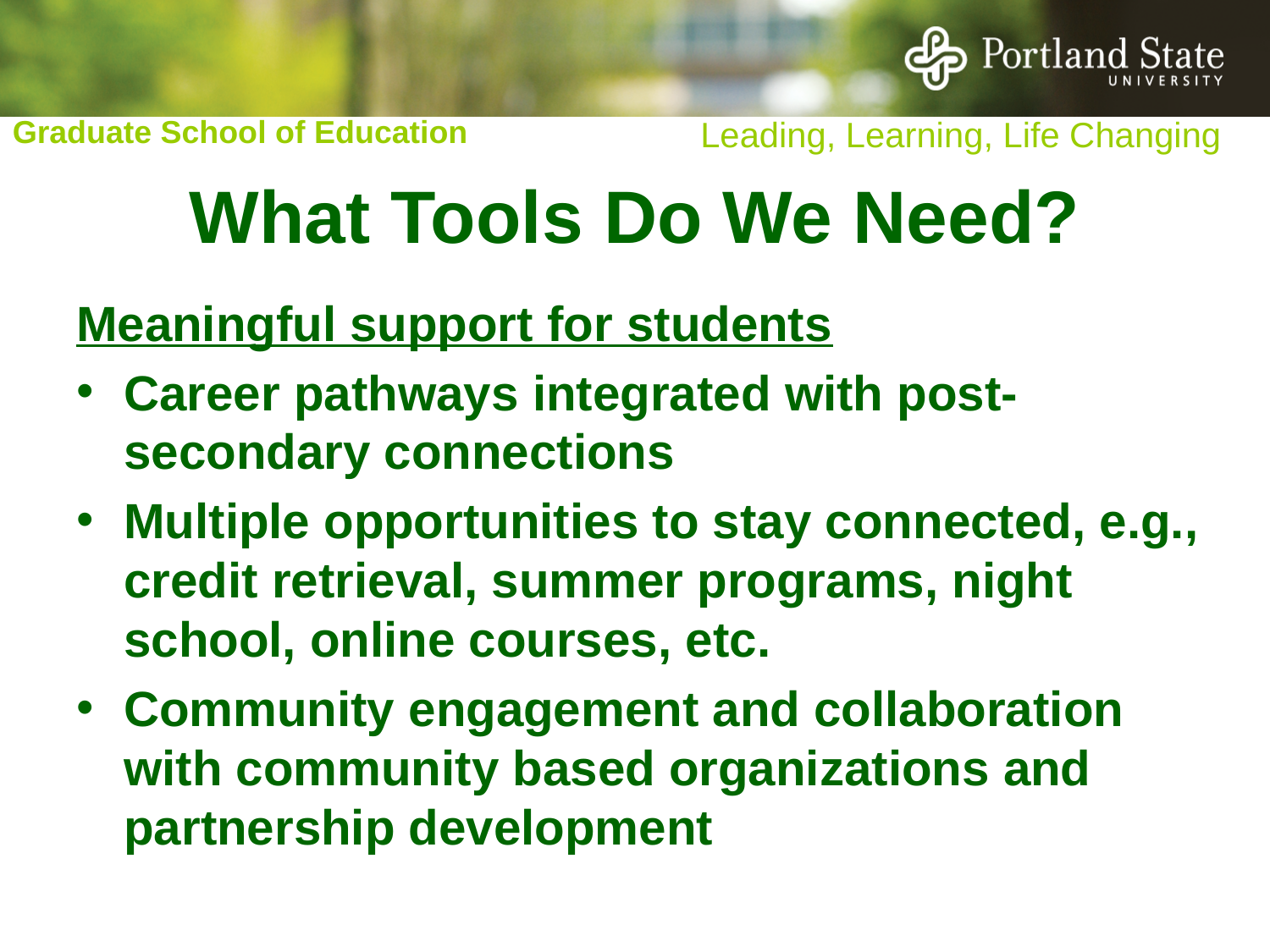

# What Tools Do We Need?
Meaningful support for students
Career pathways integrated with post-secondary connections
Multiple opportunities to stay connected, e.g., credit retrieval, summer programs, night school, online courses, etc.
Community engagement and collaboration with community based organizations and partnership development